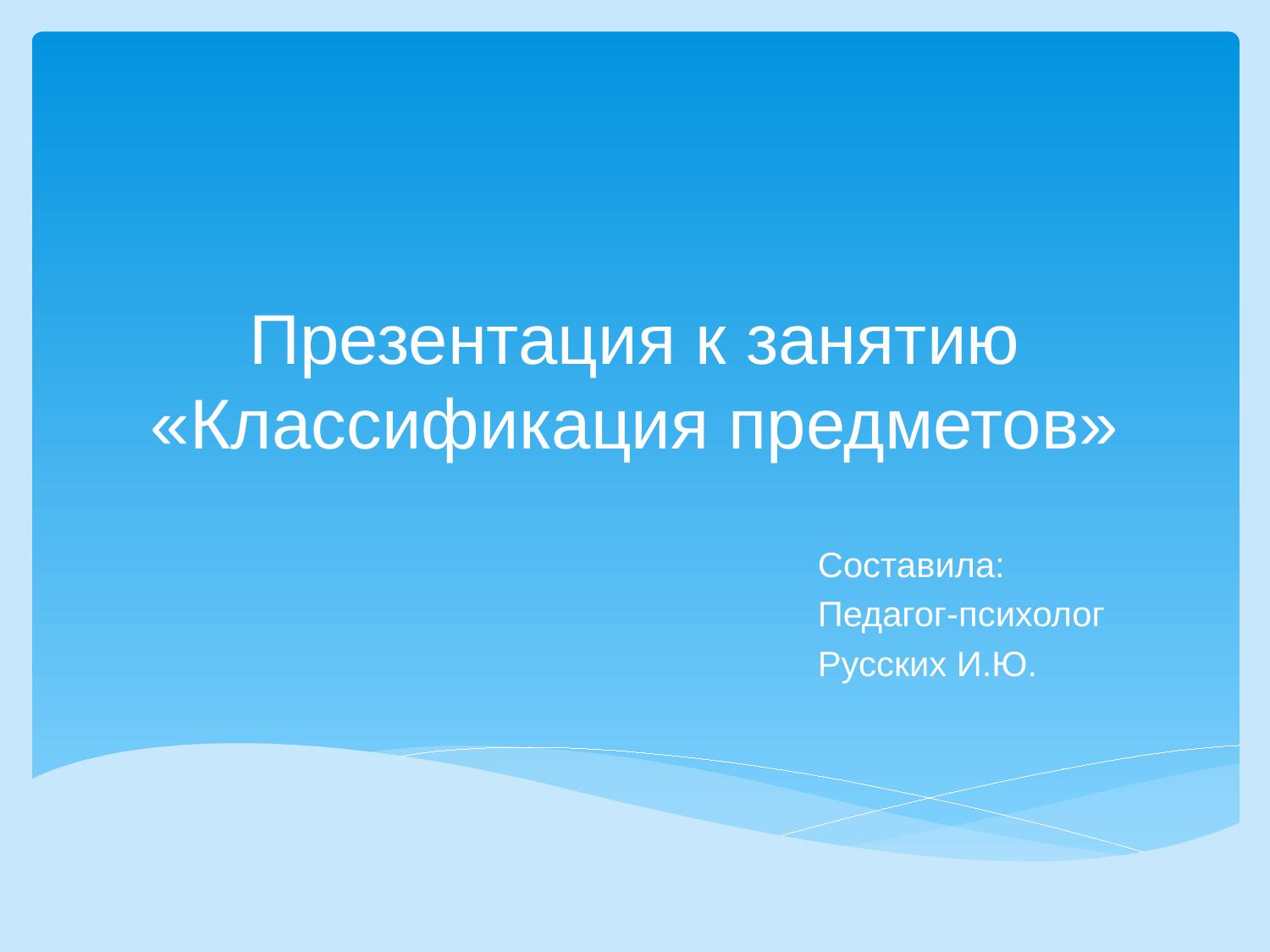

# Презентация к занятию «Классификация предметов»
Составила:
Педагог-психолог
Русских И.Ю.